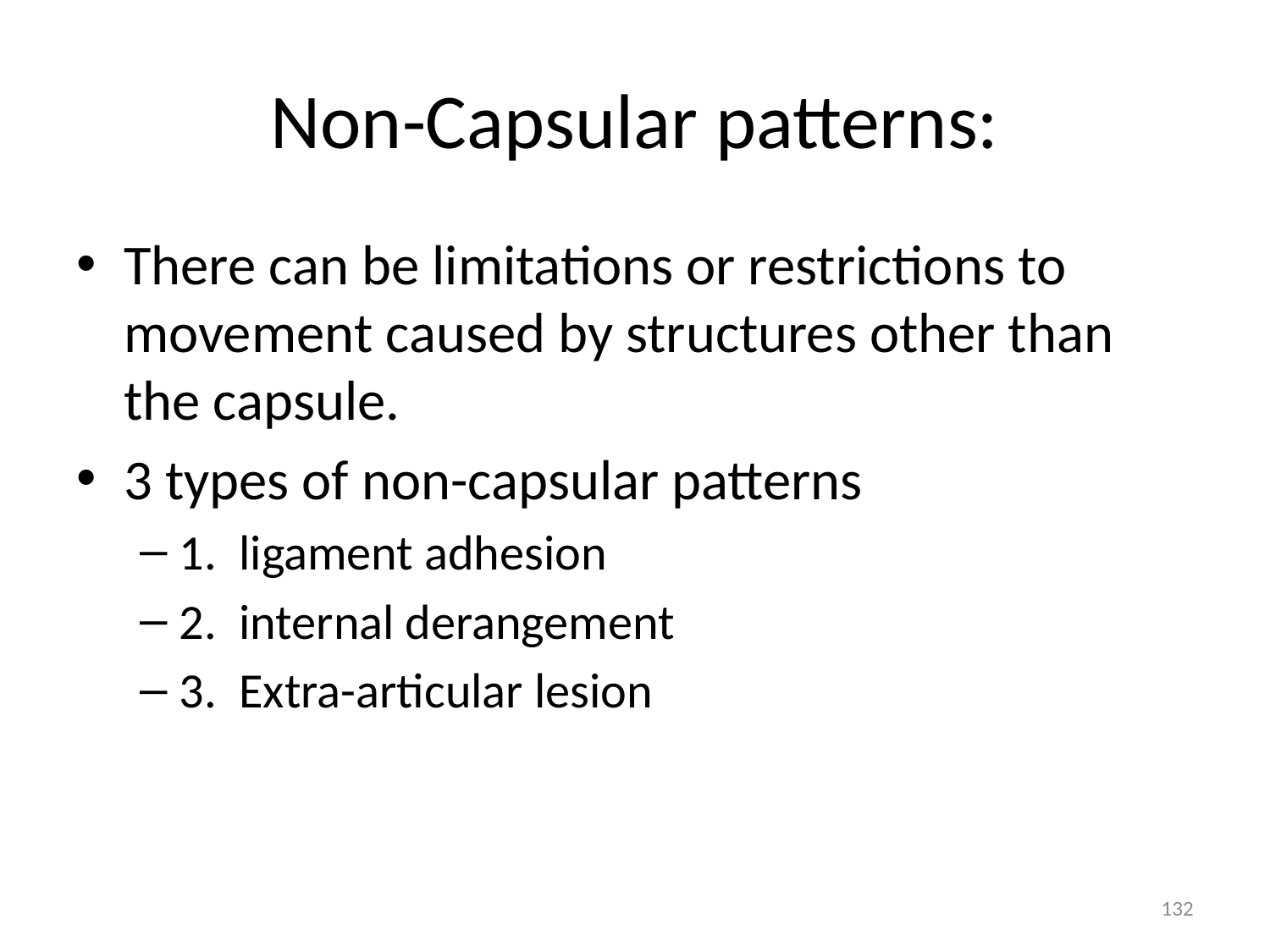

# Non-Capsular patterns:
There can be limitations or restrictions to movement caused by structures other than the capsule.
3 types of non-capsular patterns
1.  ligament adhesion
2.  internal derangement
3.  Extra-articular lesion
132